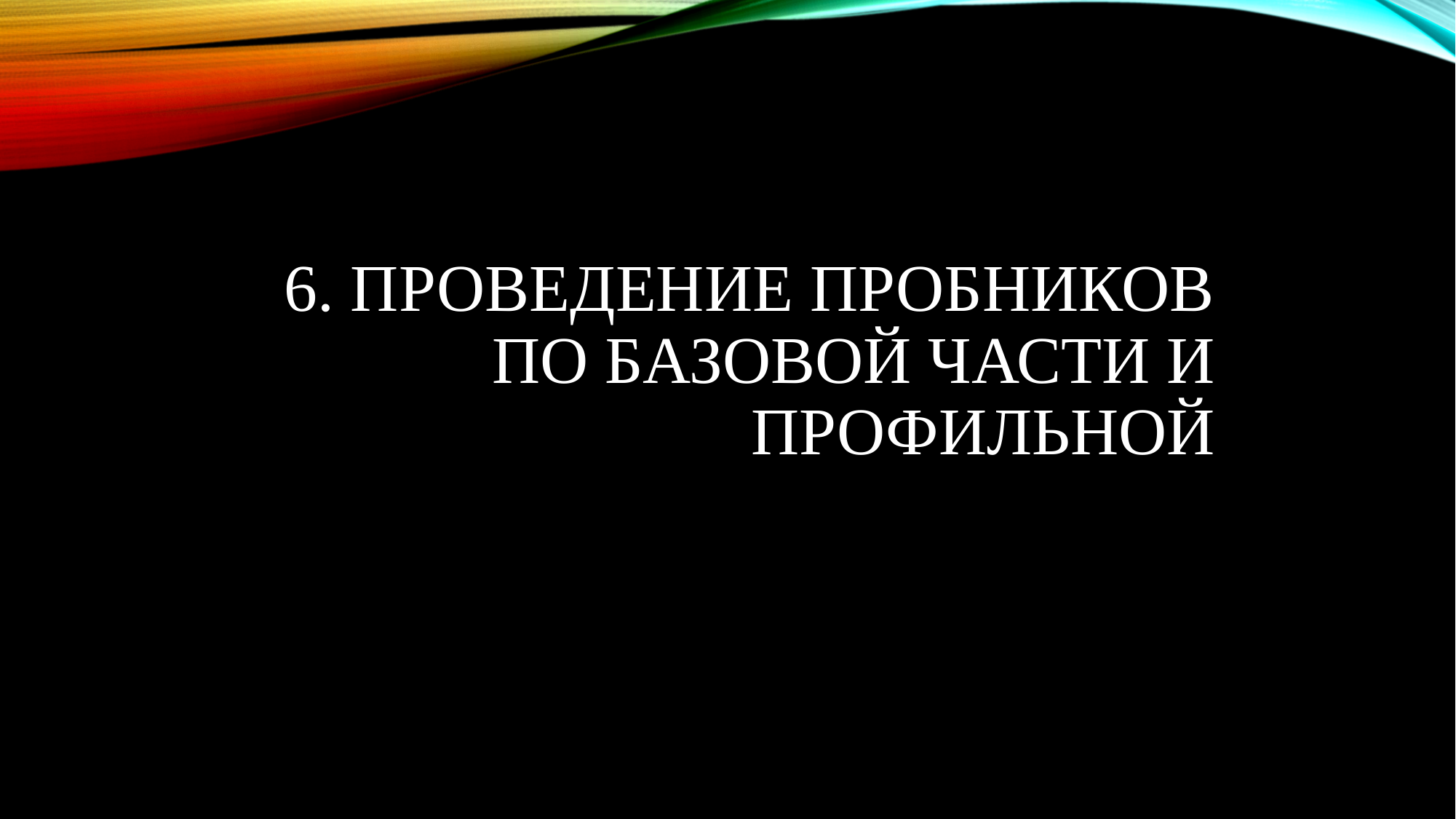

# 6. Проведение пробников по базовой части и профильной